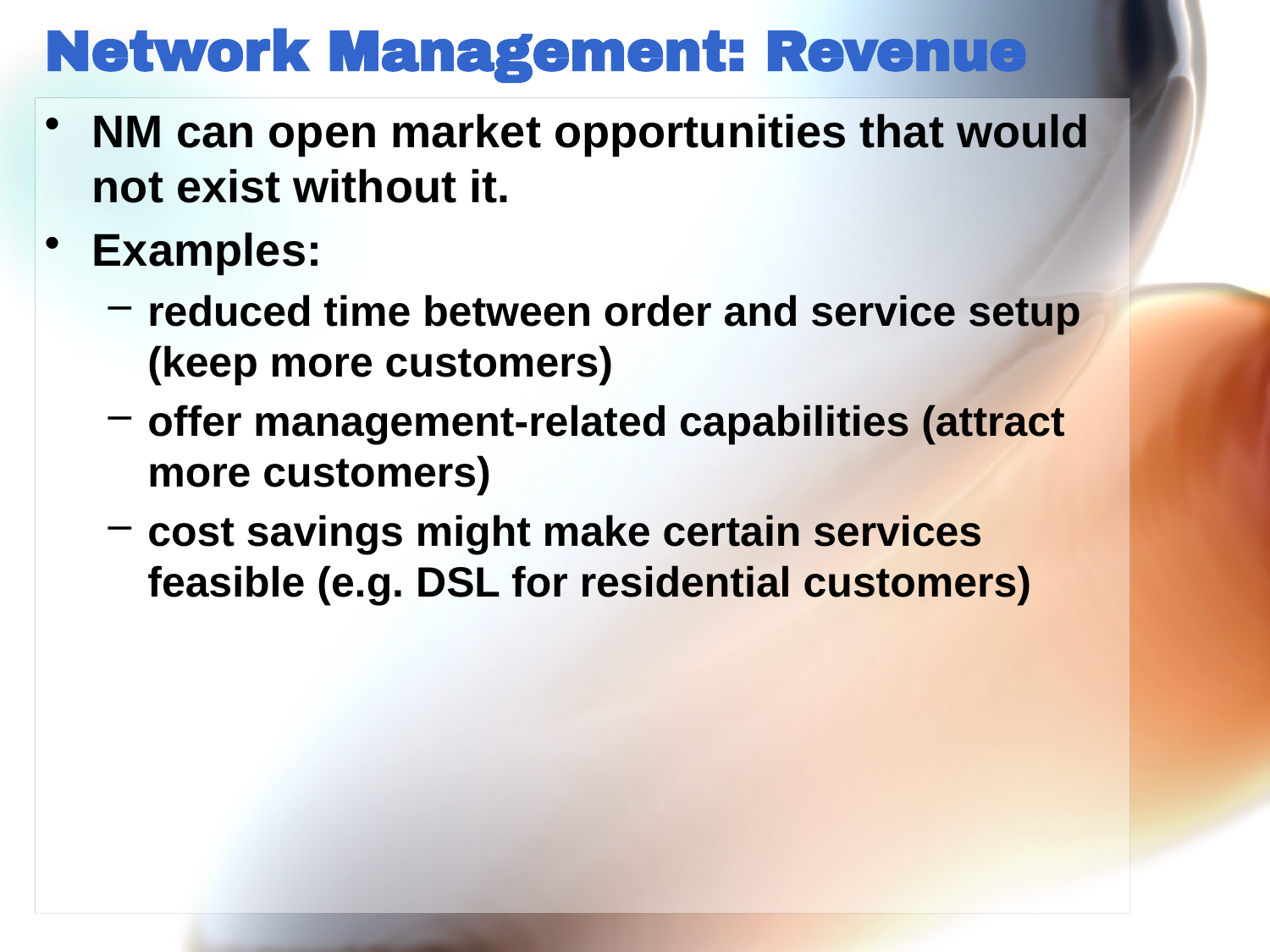

# Network Management: Revenue
NM can open market opportunities that would not exist without it.
Examples:
reduced time between order and service setup (keep more customers)
offer management-related capabilities (attract more customers)
cost savings might make certain services feasible (e.g. DSL for residential customers)